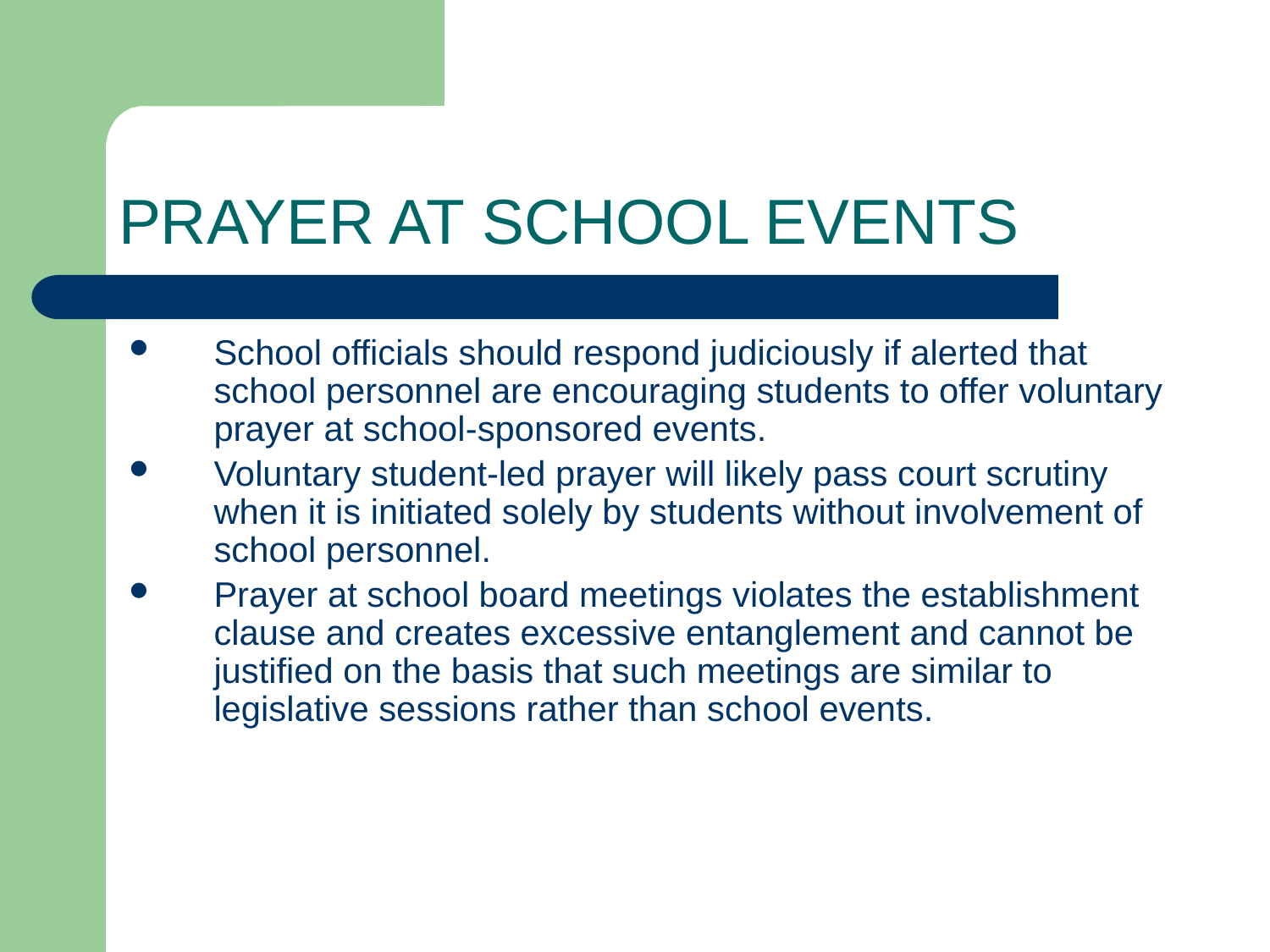

# PRAYER AT SCHOOL EVENTS
School officials should respond judiciously if alerted that school personnel are encouraging students to offer voluntary prayer at school-sponsored events.
Voluntary student-led prayer will likely pass court scrutiny when it is initiated solely by students without involvement of school personnel.
Prayer at school board meetings violates the establishment clause and creates excessive entanglement and cannot be justified on the basis that such meetings are similar to legislative sessions rather than school events.